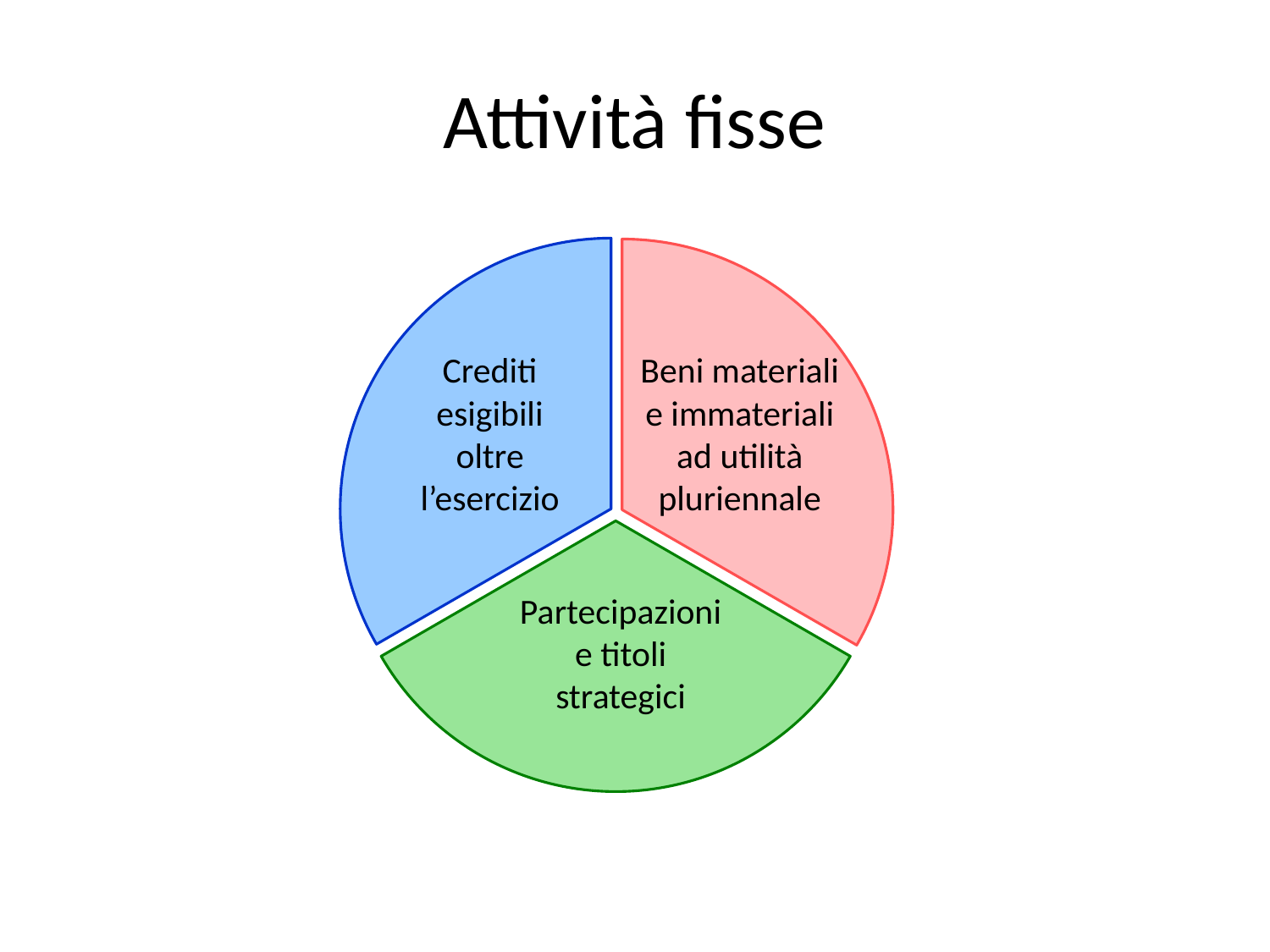

# Attività fisse

Crediti
esigibili
oltre
l’esercizio
Beni materiali
e immateriali
ad utilità
pluriennale
Partecipazioni
e titoli
strategici